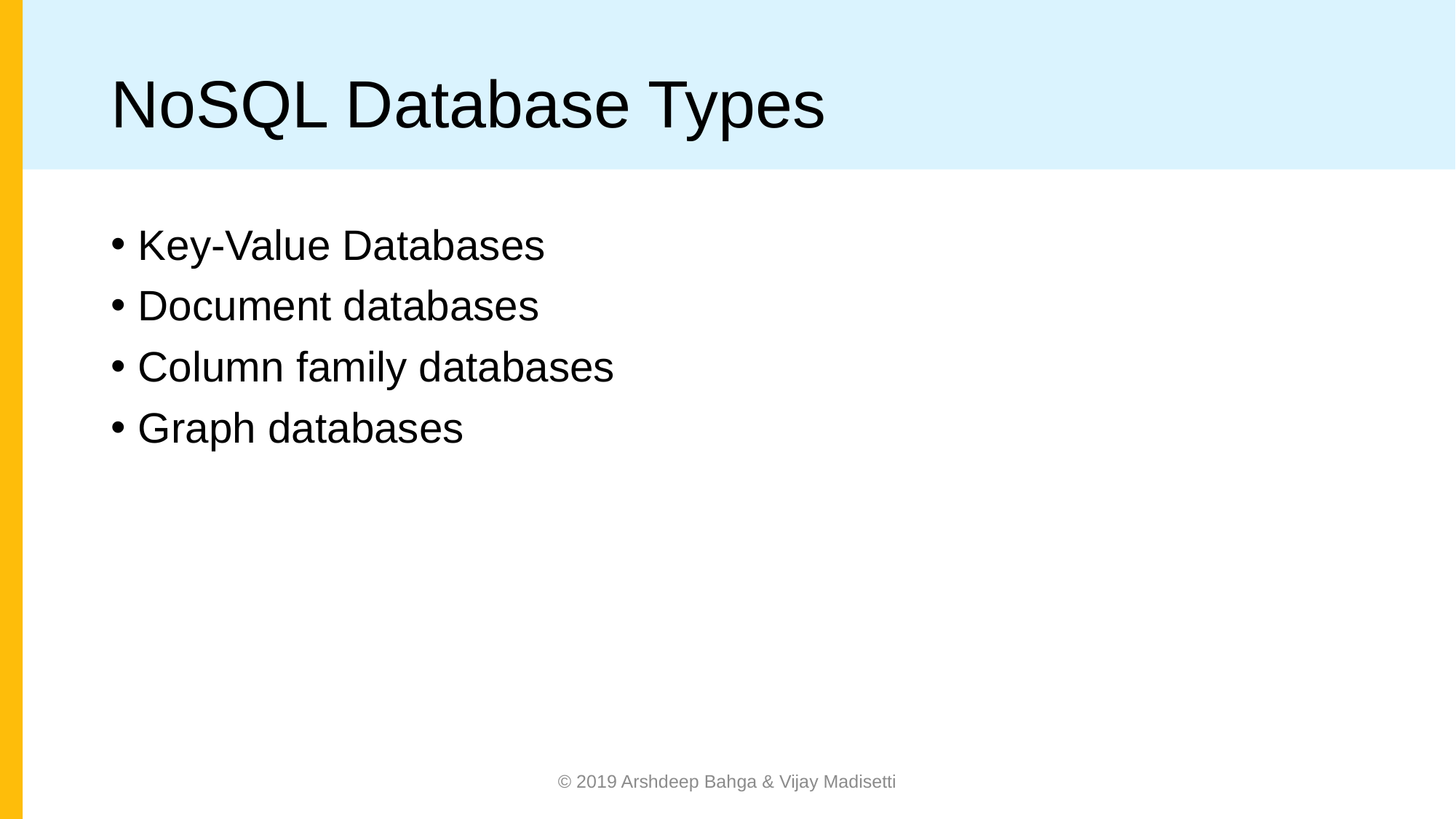

# NoSQL Database Types
Key-Value Databases
Document databases
Column family databases
Graph databases
© 2019 Arshdeep Bahga & Vijay Madisetti